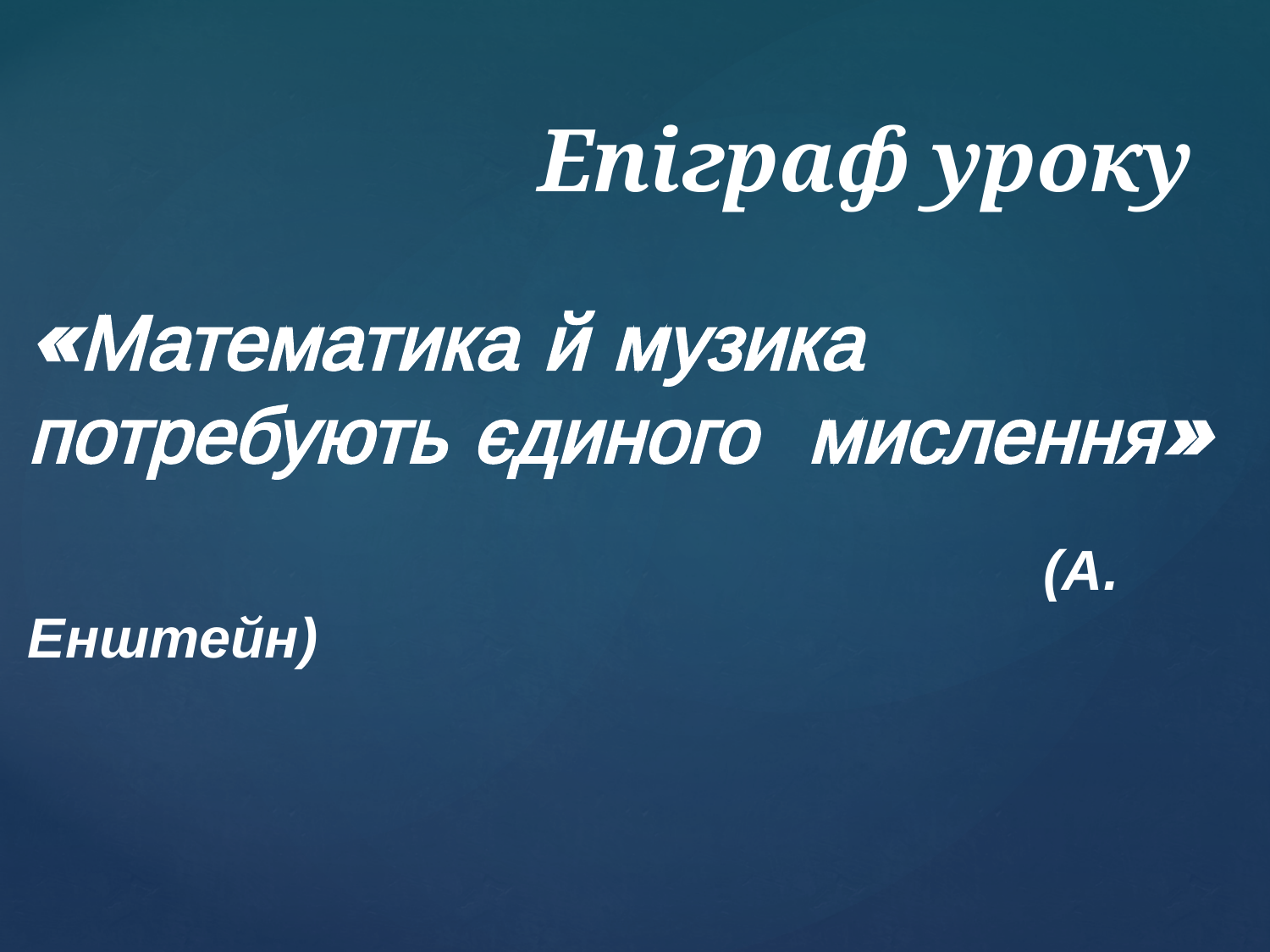

# Епіграф уроку

«Математика й музика  потребують єдиного  мислення»
                                                                                                                                                               					(А. Енштейн)